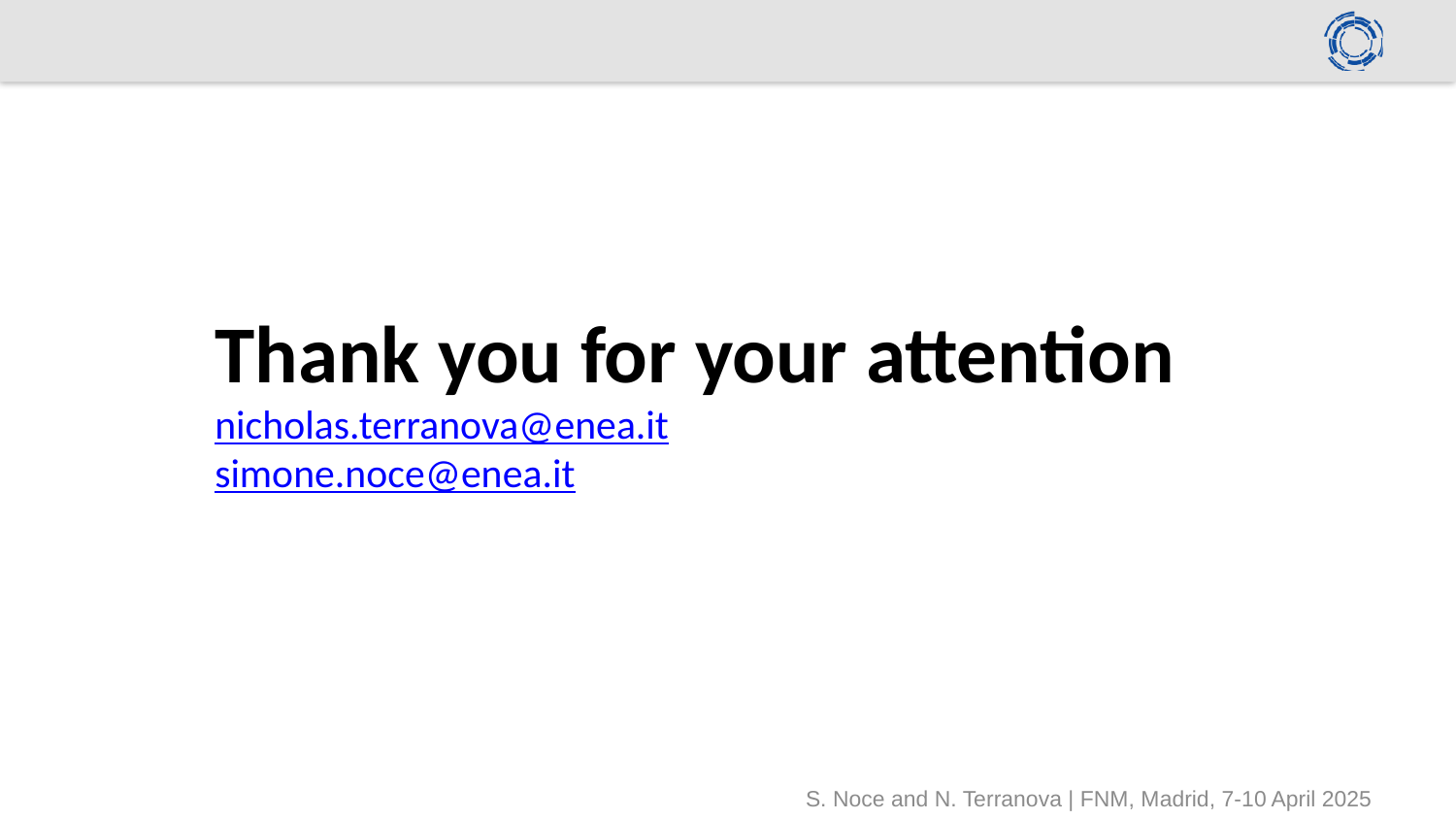

Thank you for your attention
nicholas.terranova@enea.it
simone.noce@enea.it

S. Noce and N. Terranova | FNM, Madrid, 7-10 April 2025